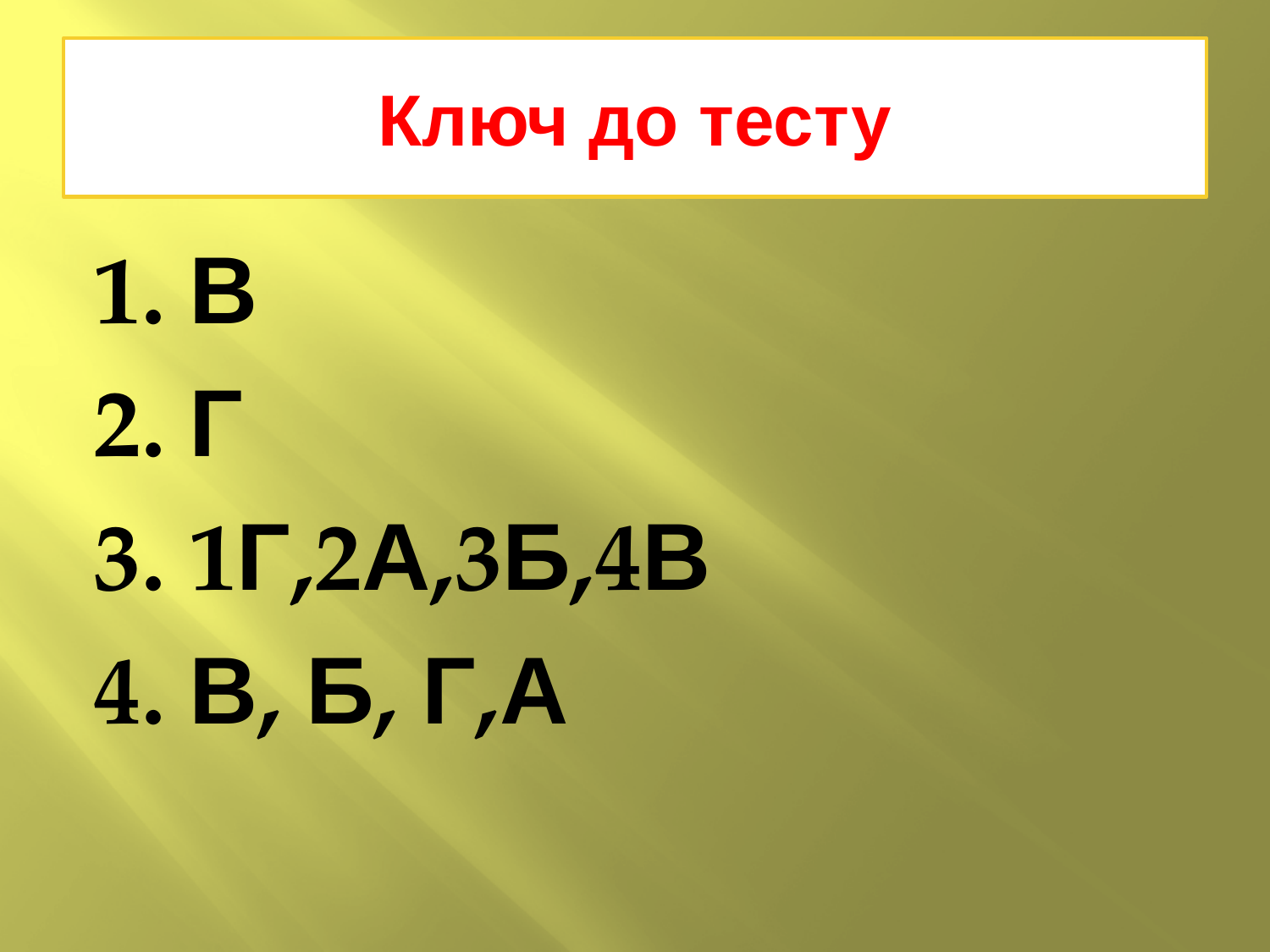

# Ключ до тесту
1. В
2. Г
3. 1Г,2А,3Б,4В
4. В, Б, Г,А